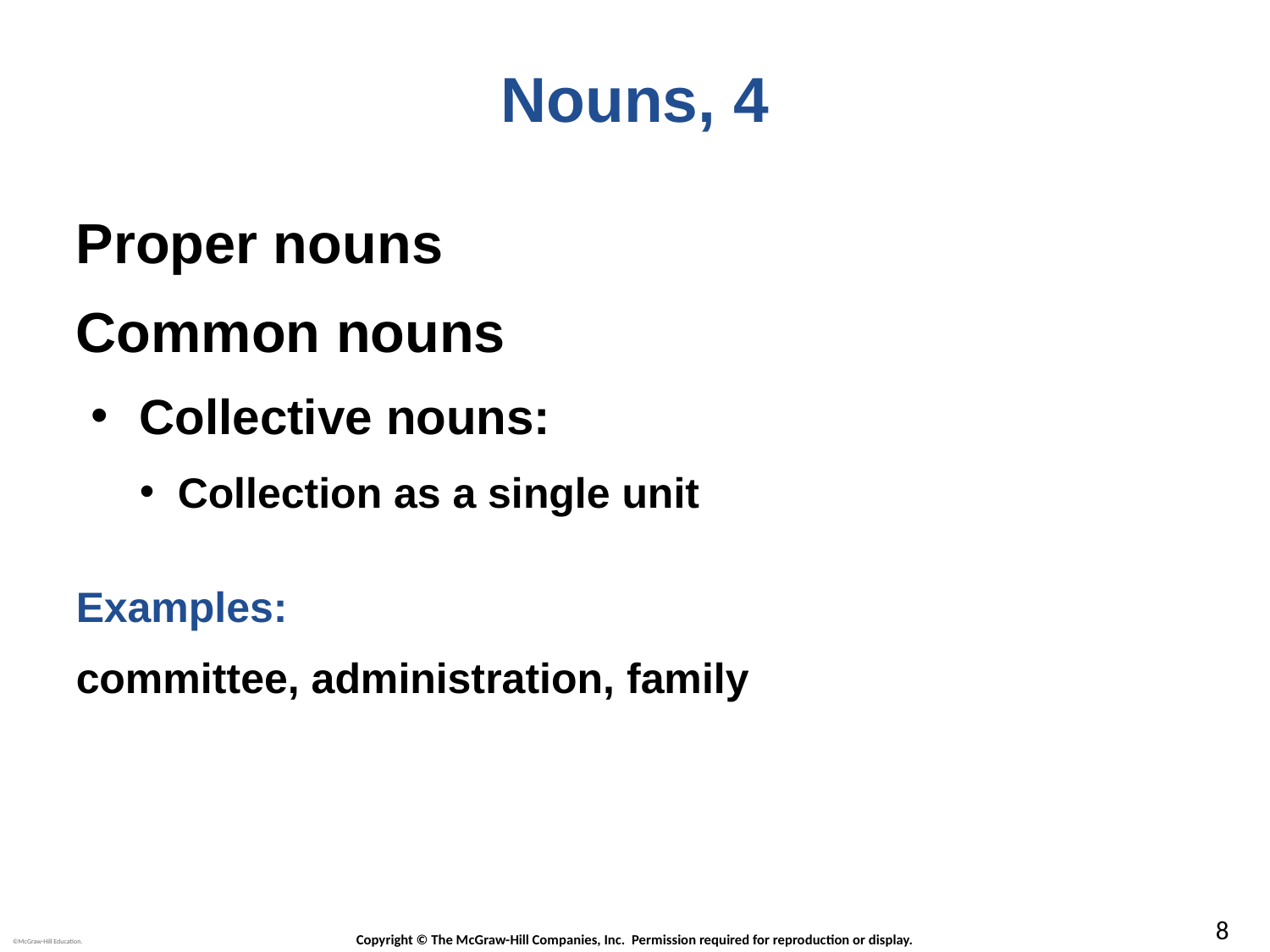

# Nouns, 4
Proper nouns
Common nouns
Collective nouns:
Collection as a single unit
Examples:
committee, administration, family